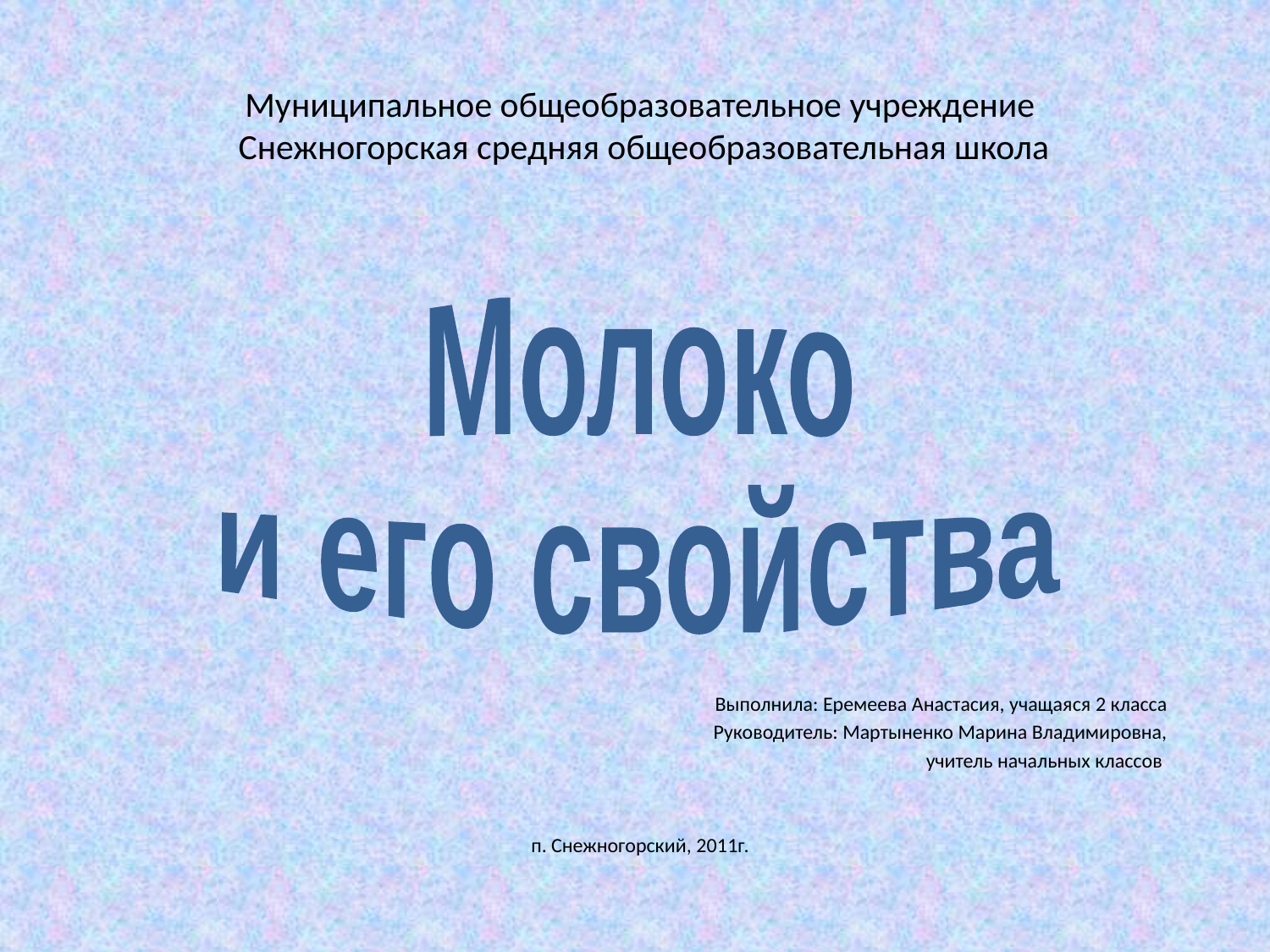

# Муниципальное общеобразовательное учреждение Снежногорская средняя общеобразовательная школа
Молоко
и его свойства
    		Выполнила: Еремеева Анастасия, учащаяся 2 класса
Руководитель: Мартыненко Марина Владимировна,
 учитель начальных классов

п. Снежногорский, 2011г.